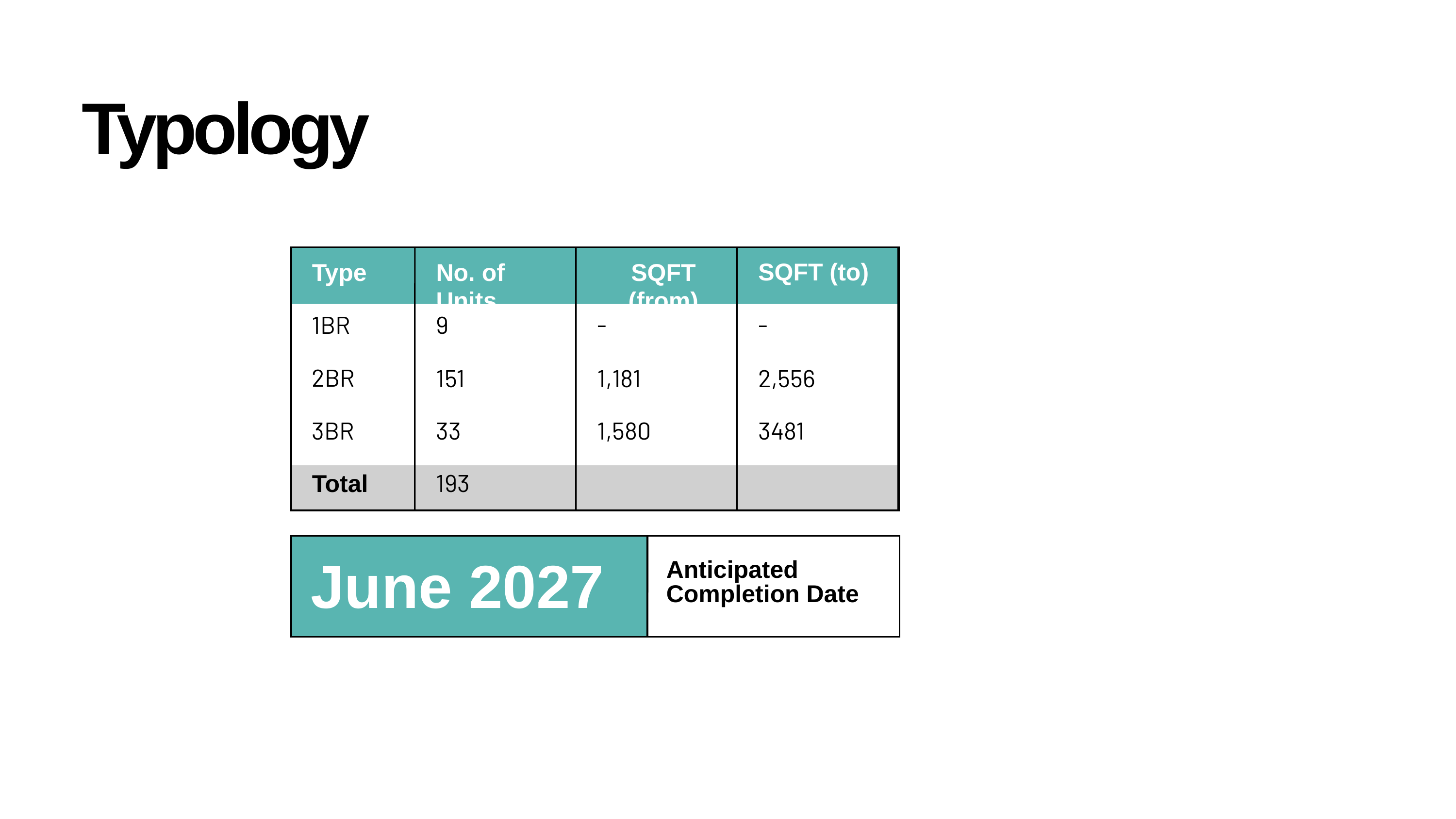

Typology

SQFT (to)
Type
No. of Units
SQFT (from)
1BR
9
-
-
2BR
151
1,181
2,556
3BR
33
1,580
3481

Total
193

June 2027
Anticipated Completion Date